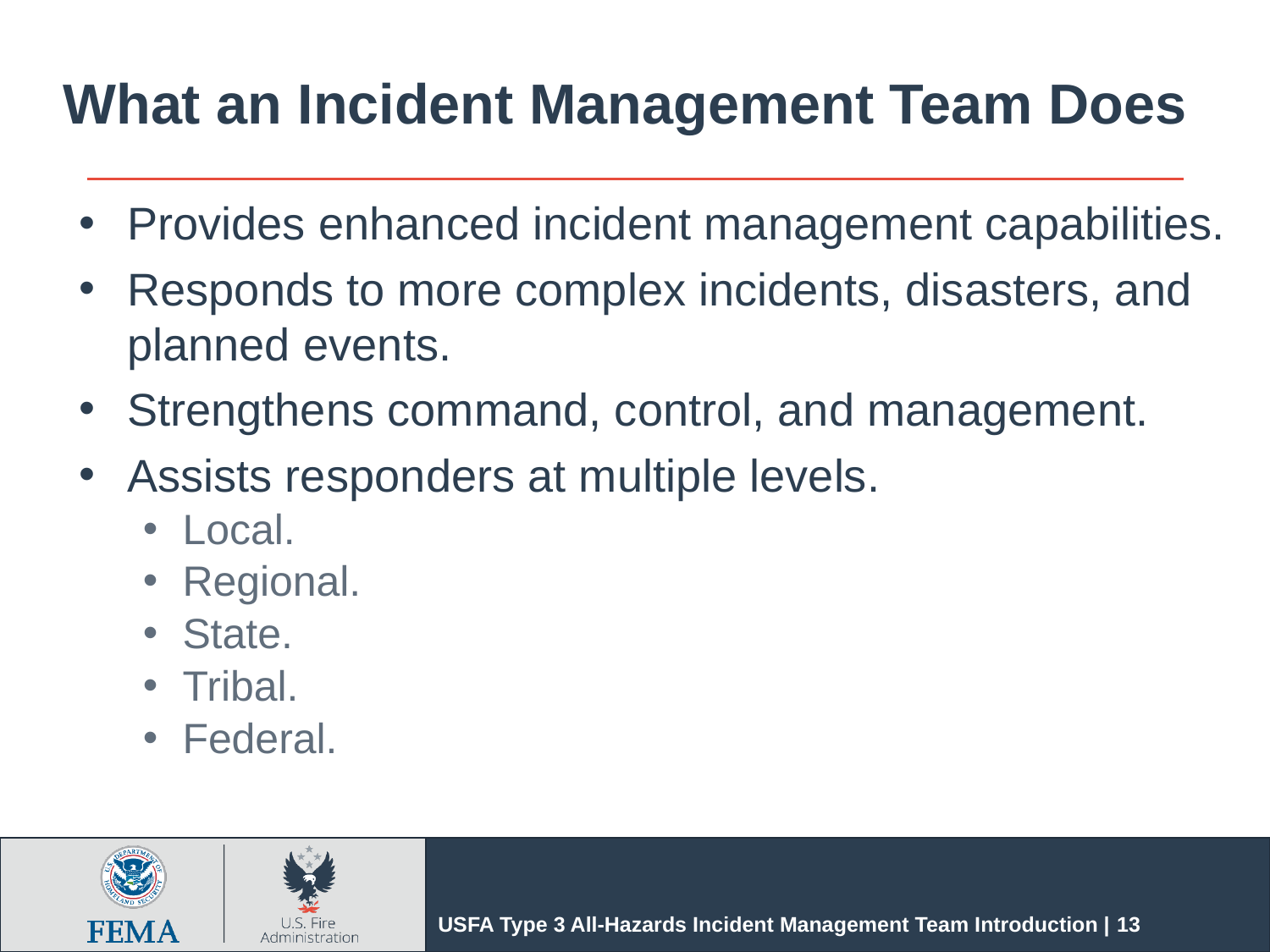

# What an Incident Management Team Does
Provides enhanced incident management capabilities.
Responds to more complex incidents, disasters, and planned events.
Strengthens command, control, and management.
Assists responders at multiple levels.
Local.
Regional.
State.
Tribal.
Federal.

USFA Type 3 All-Hazards Incident Management Team Introduction | 13